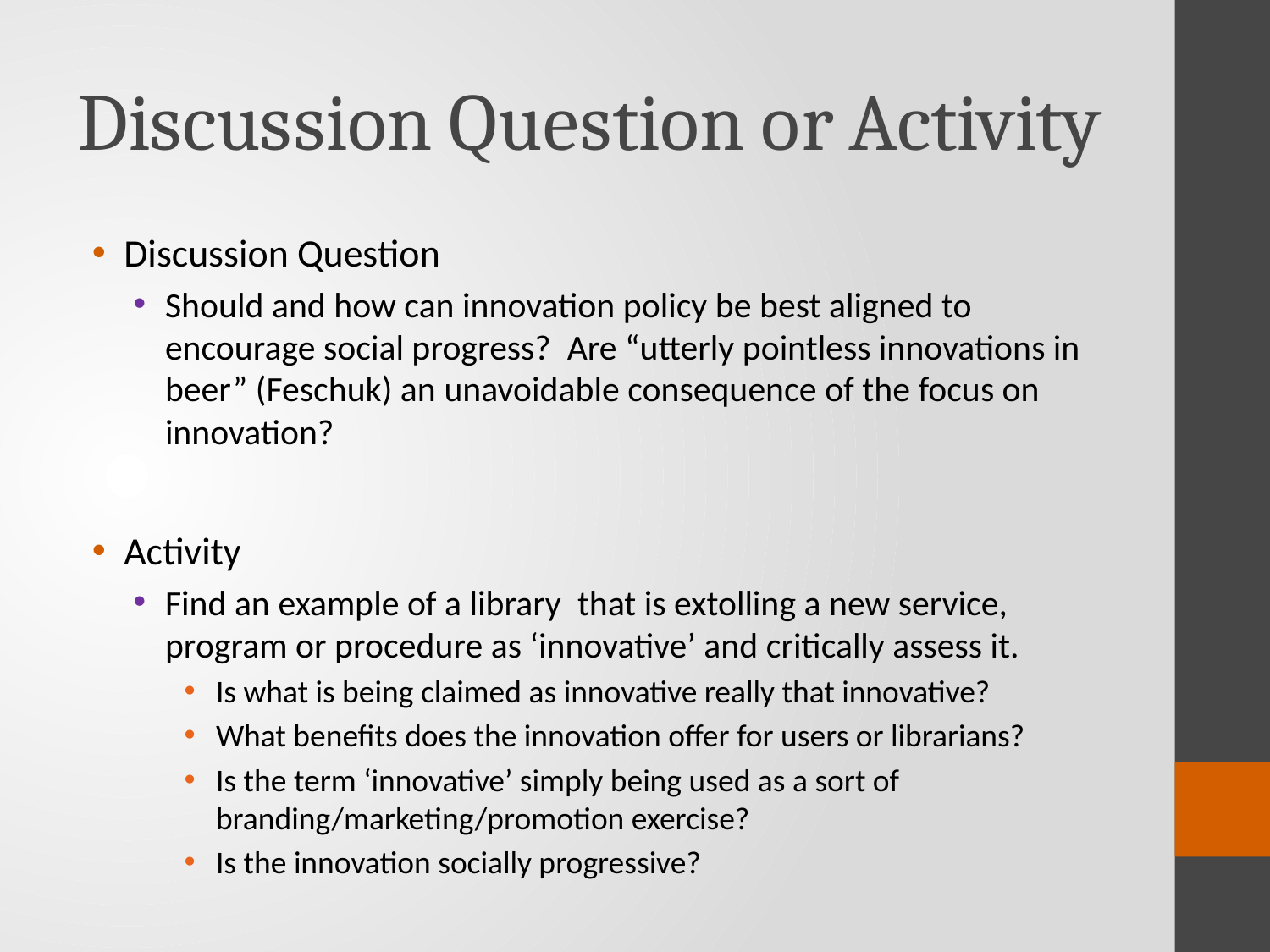

# Discussion Question or Activity
Discussion Question
Should and how can innovation policy be best aligned to encourage social progress?  Are “utterly pointless innovations in beer” (Feschuk) an unavoidable consequence of the focus on innovation?

Activity
Find an example of a library  that is extolling a new service, program or procedure as ‘innovative’ and critically assess it.
Is what is being claimed as innovative really that innovative?
What benefits does the innovation offer for users or librarians?
Is the term ‘innovative’ simply being used as a sort of branding/marketing/promotion exercise?
Is the innovation socially progressive?